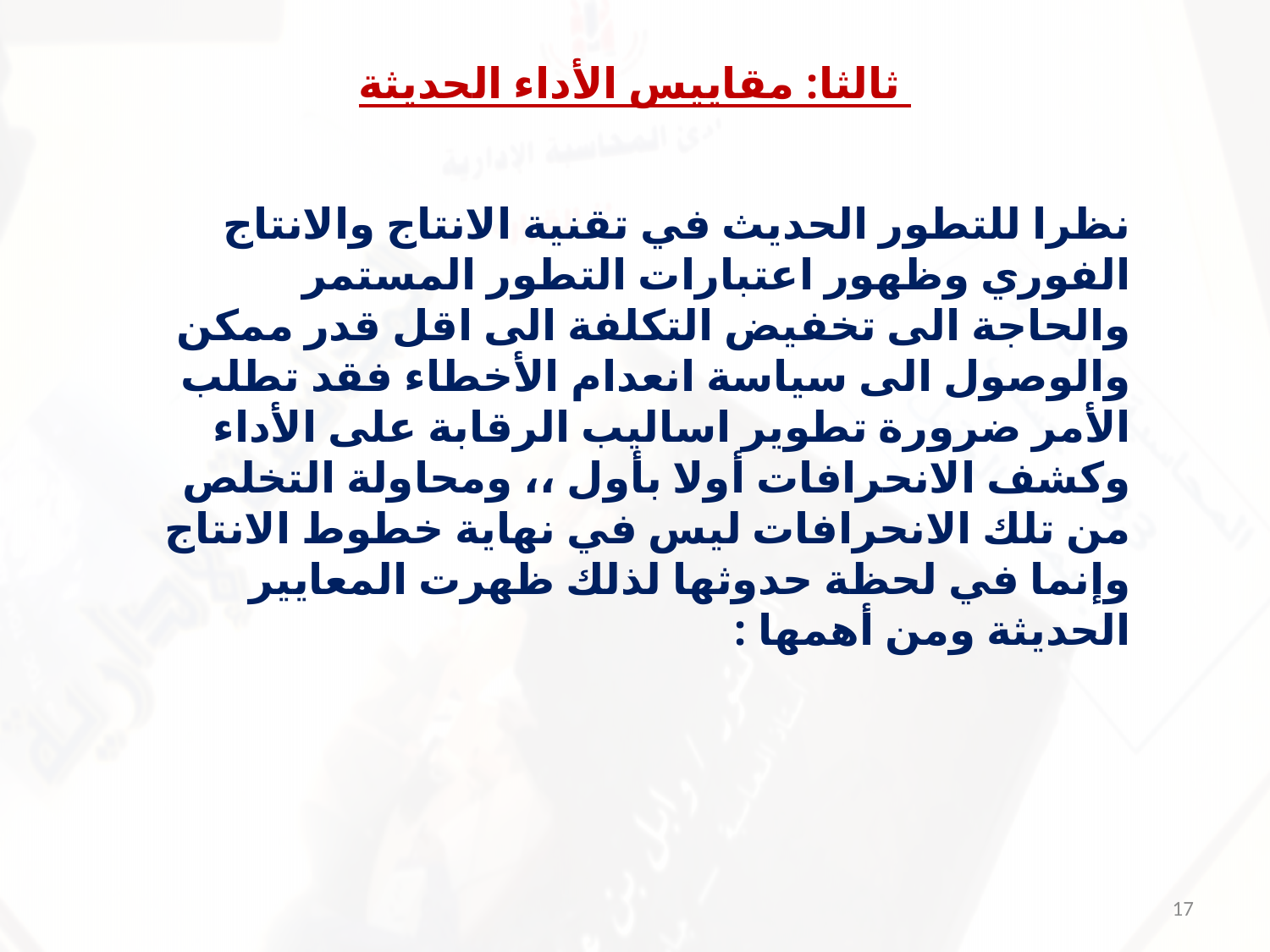

# ثالثا: مقاييس الأداء الحديثة
نظرا للتطور الحديث في تقنية الانتاج والانتاج الفوري وظهور اعتبارات التطور المستمر والحاجة الى تخفيض التكلفة الى اقل قدر ممكن والوصول الى سياسة انعدام الأخطاء فقد تطلب الأمر ضرورة تطوير اساليب الرقابة على الأداء وكشف الانحرافات أولا بأول ،، ومحاولة التخلص من تلك الانحرافات ليس في نهاية خطوط الانتاج وإنما في لحظة حدوثها لذلك ظهرت المعايير الحديثة ومن أهمها :
17